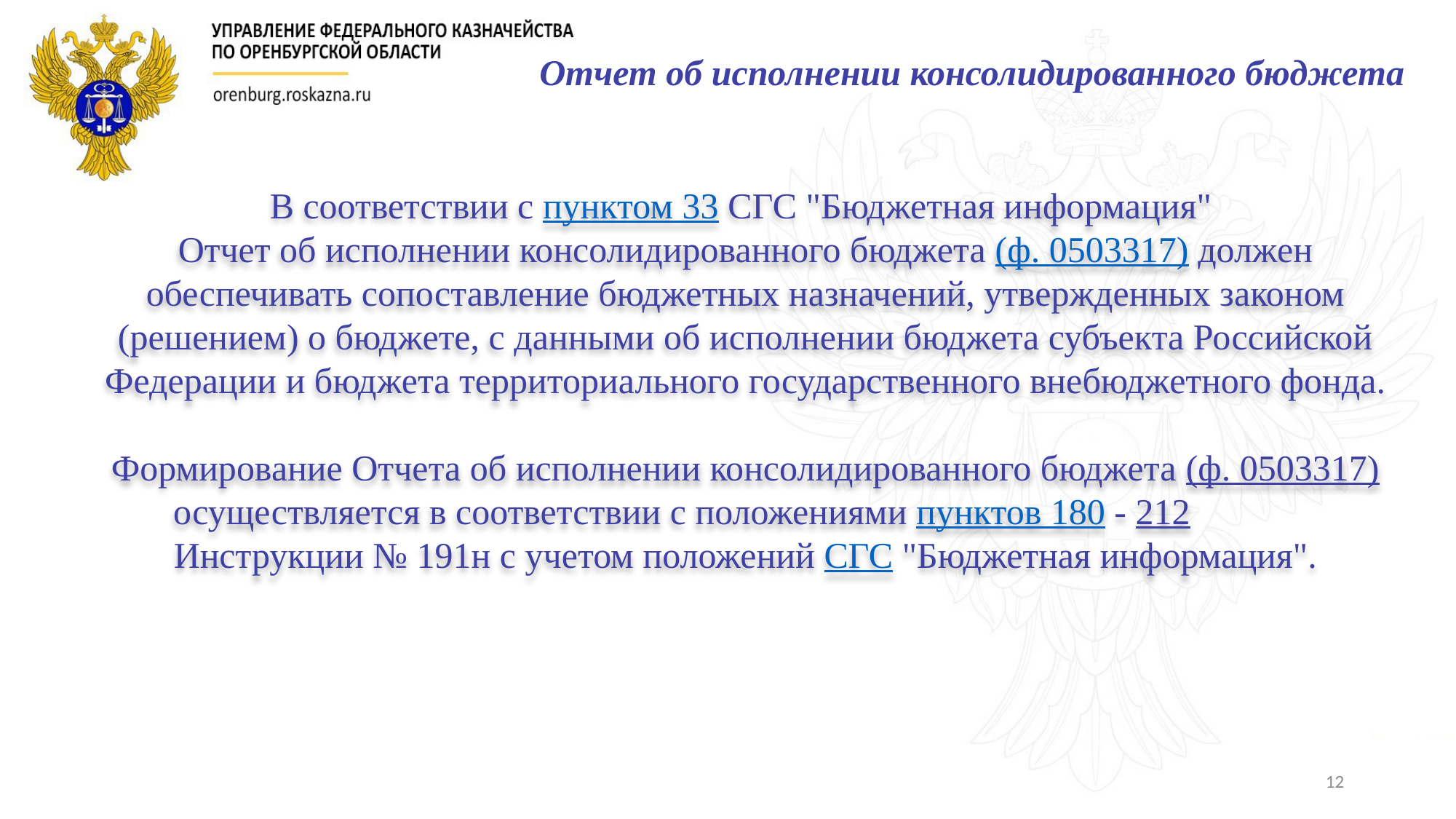

Отчет об исполнении консолидированного бюджета
В соответствии с пунктом 33 СГС "Бюджетная информация"
Отчет об исполнении консолидированного бюджета (ф. 0503317) должен обеспечивать сопоставление бюджетных назначений, утвержденных законом (решением) о бюджете, с данными об исполнении бюджета субъекта Российской Федерации и бюджета территориального государственного внебюджетного фонда.

Формирование Отчета об исполнении консолидированного бюджета (ф. 0503317) осуществляется в соответствии с положениями пунктов 180 - 212               Инструкции № 191н с учетом положений СГС "Бюджетная информация".

12